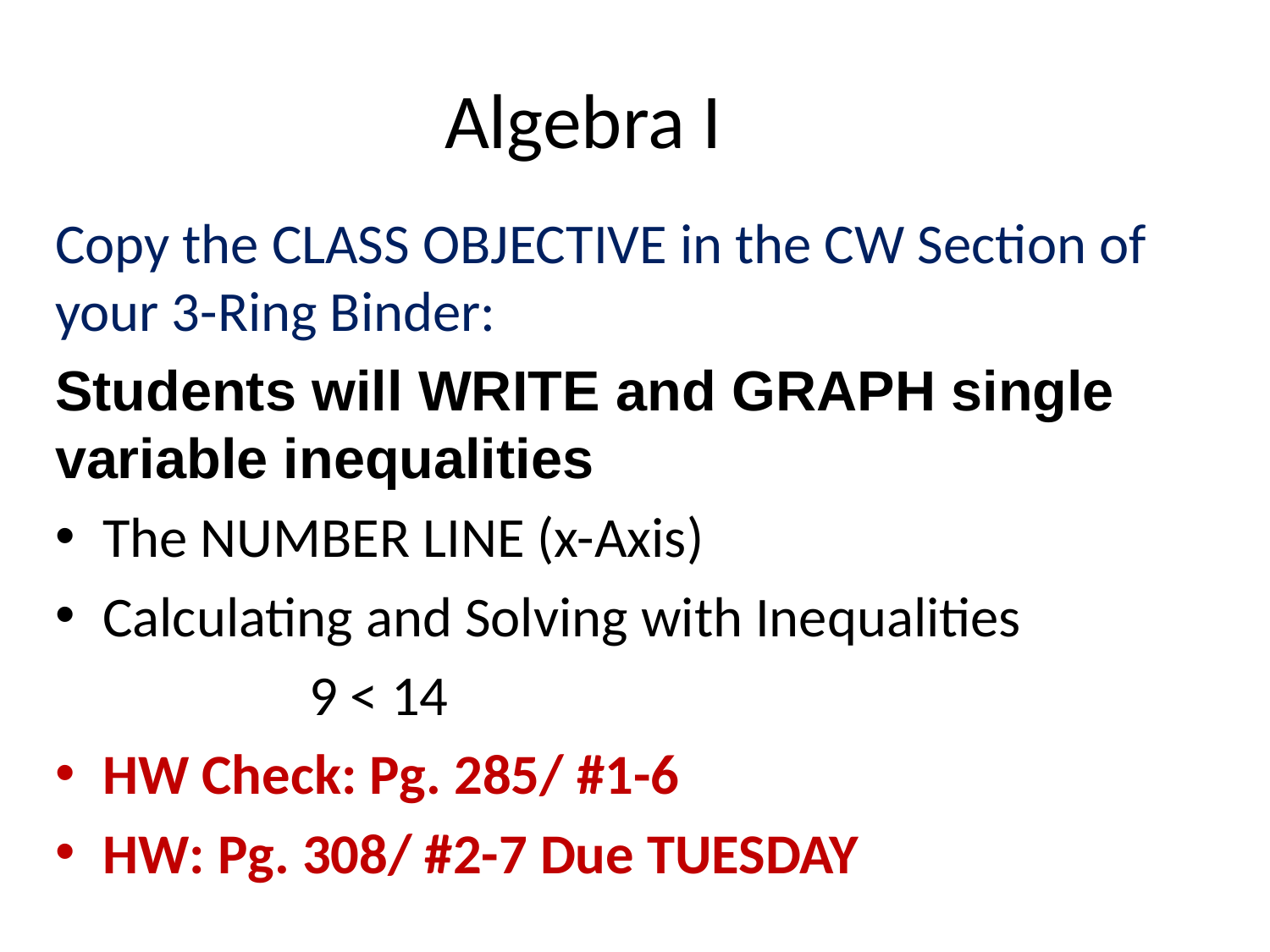

# Algebra I
Copy the CLASS OBJECTIVE in the CW Section of your 3-Ring Binder:
Students will WRITE and GRAPH single variable inequalities
The NUMBER LINE (x-Axis)
Calculating and Solving with Inequalities
		9 < 14
HW Check: Pg. 285/ #1-6
HW: Pg. 308/ #2-7 Due TUESDAY